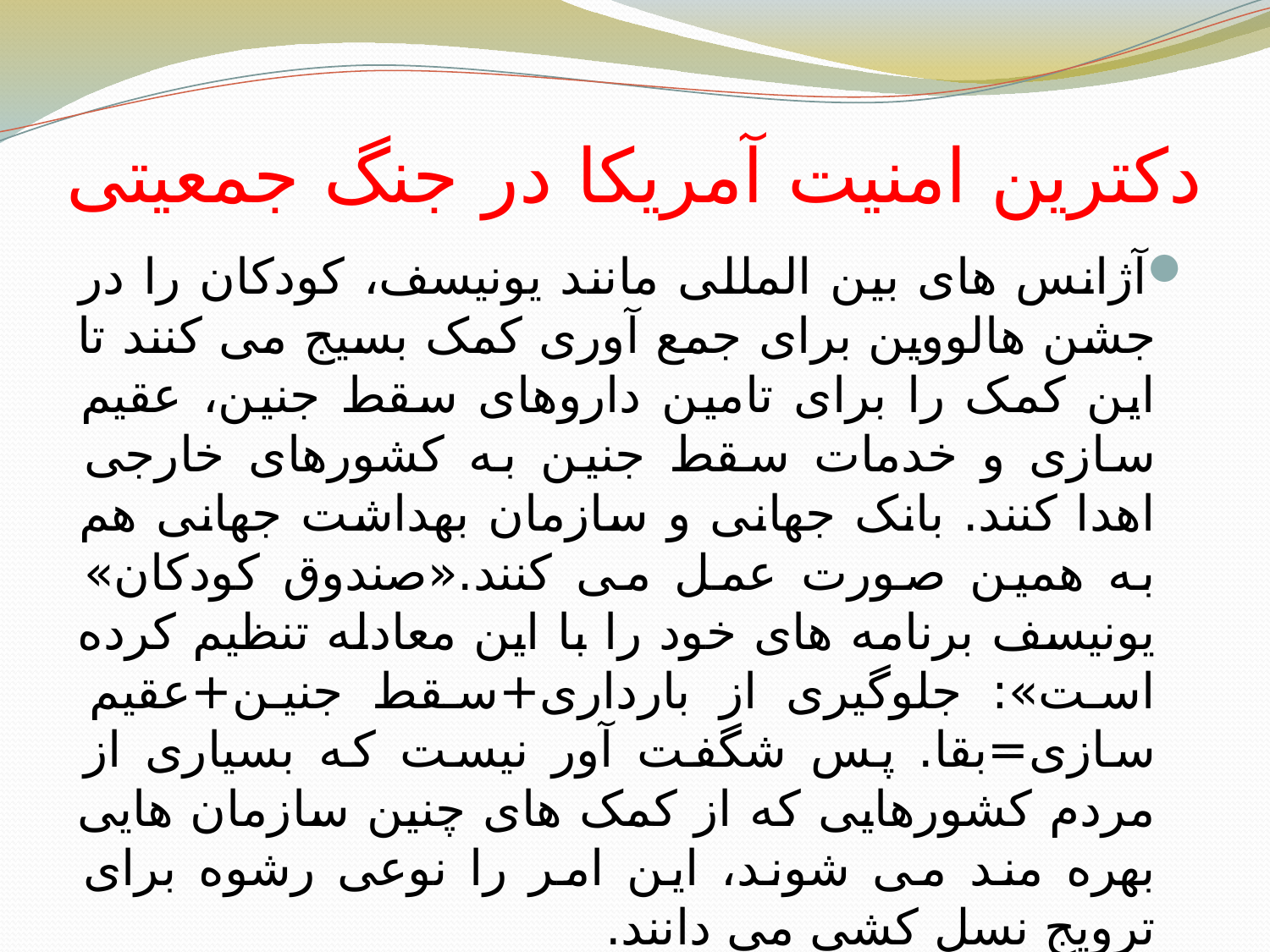

# دکترین امنیت آمریکا در جنگ جمعیتی
آژانس های بین المللی مانند یونیسف، کودکان را در جشن هالووین برای جمع آوری کمک بسیج می کنند تا این کمک را برای تامین داروهای سقط جنین، عقیم سازی و خدمات سقط جنین به کشورهای خارجی اهدا کنند. بانک جهانی و سازمان بهداشت جهانی هم به همین صورت عمل می کنند.«صندوق کودکان» یونیسف برنامه های خود را با این معادله تنظیم کرده است»: جلوگیری از بارداری+سقط جنین+عقیم سازی=بقا. پس شگفت آور نیست که بسیاری از مردم کشورهایی که از کمک های چنین سازمان هایی بهره مند می شوند، این امر را نوعی رشوه برای ترویج نسل کشی می دانند.